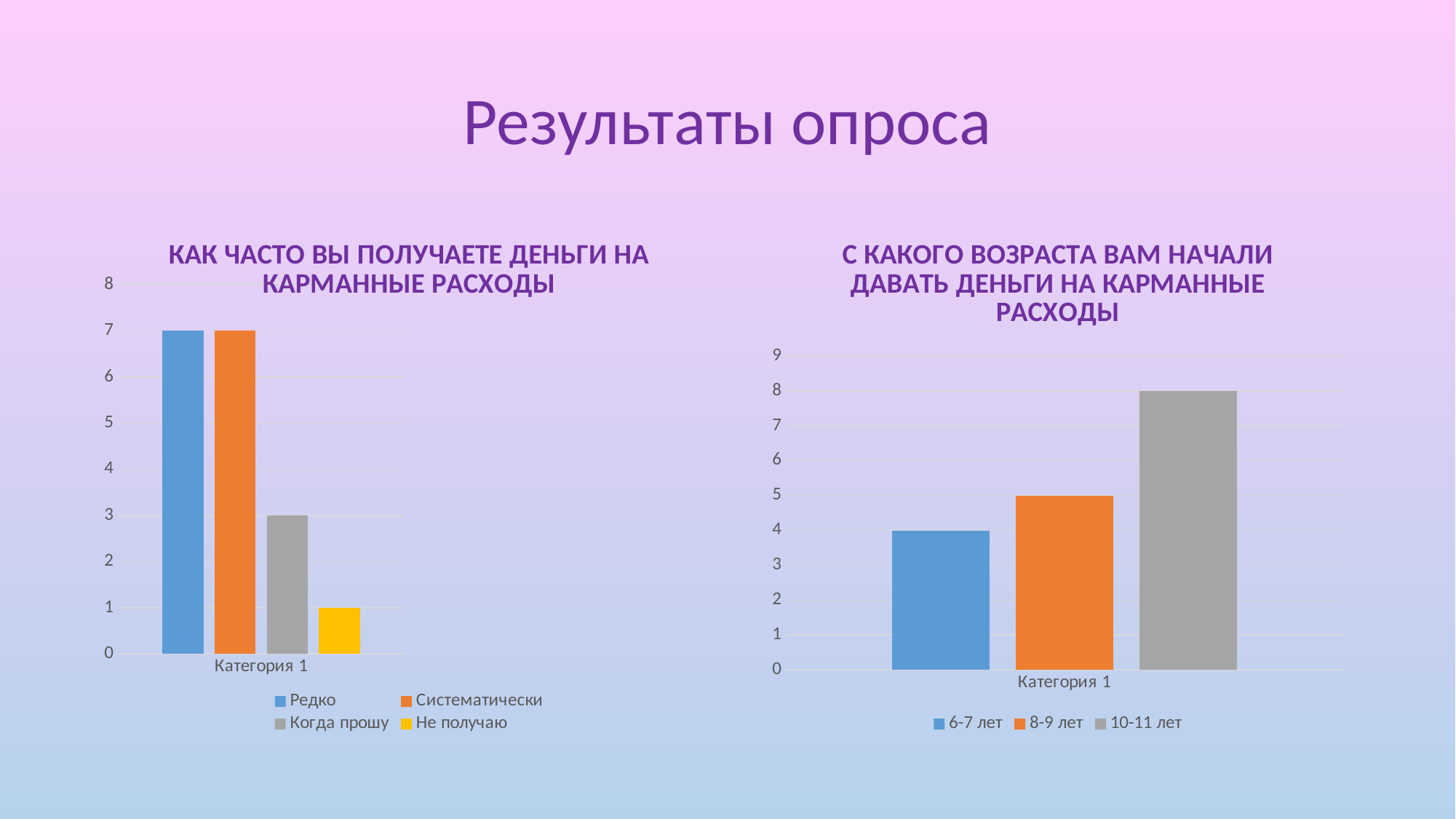

# Результаты опроса

### Chart: КАК ЧАСТО ВЫ ПОЛУЧАЕТЕ ДЕНЬГИ НА КАРМАННЫЕ РАСХОДЫ

| Category | Редко | Систематически | Когда прошу | Не получаю |
|---|---|---|---|---|
| Категория 1 | 7.0 | 7.0 | 3.0 | 1.0 |

### Chart: С КАКОГО ВОЗРАСТА ВАМ НАЧАЛИ ДАВАТЬ ДЕНЬГИ НА КАРМАННЫЕ РАСХОДЫ

| Category | 6-7 лет | 8-9 лет | 10-11 лет |
|---|---|---|---|
| Категория 1 | 4.0 | 5.0 | 8.0 |